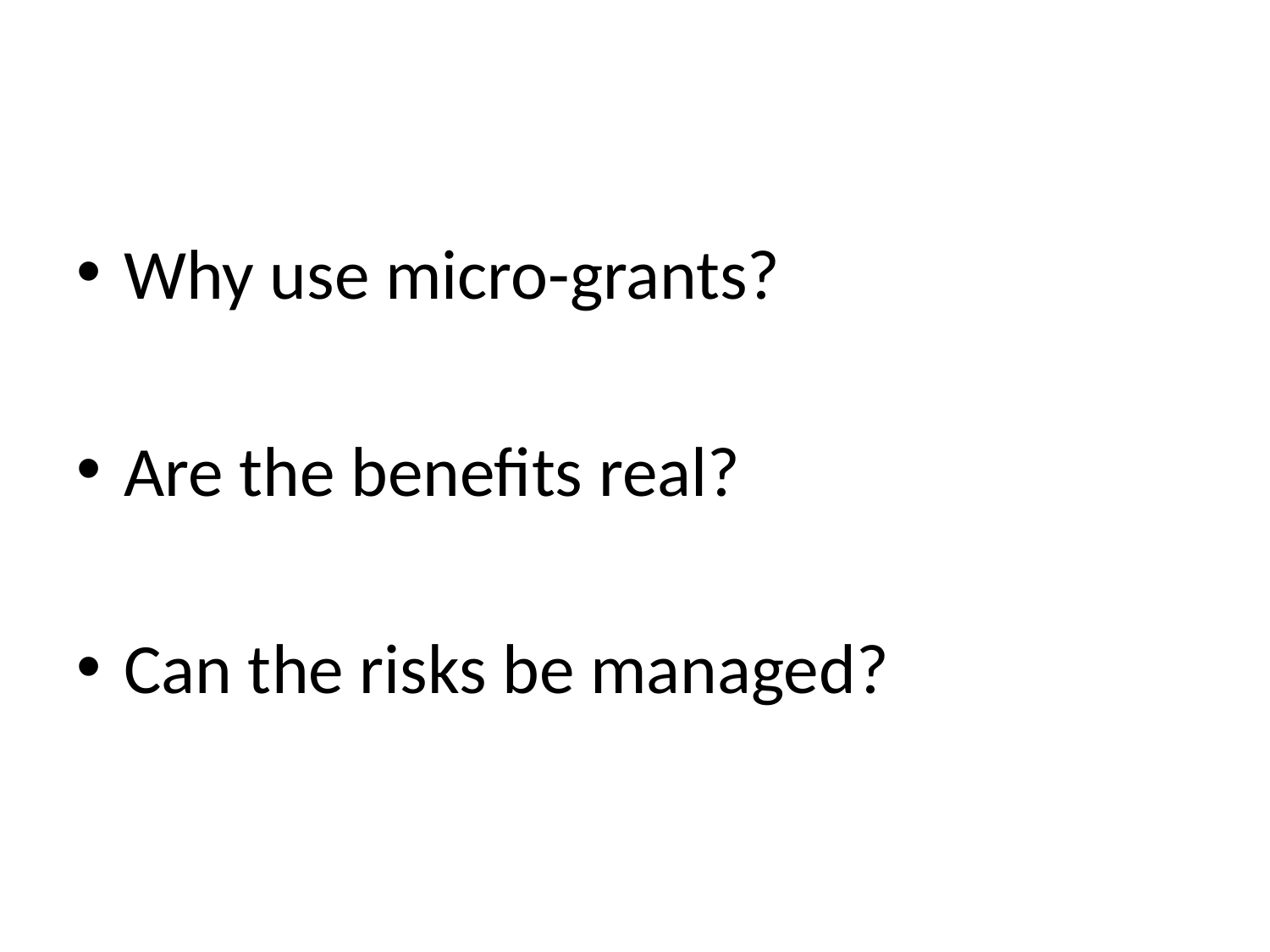

#
Why use micro-grants?

Are the benefits real?

Can the risks be managed?